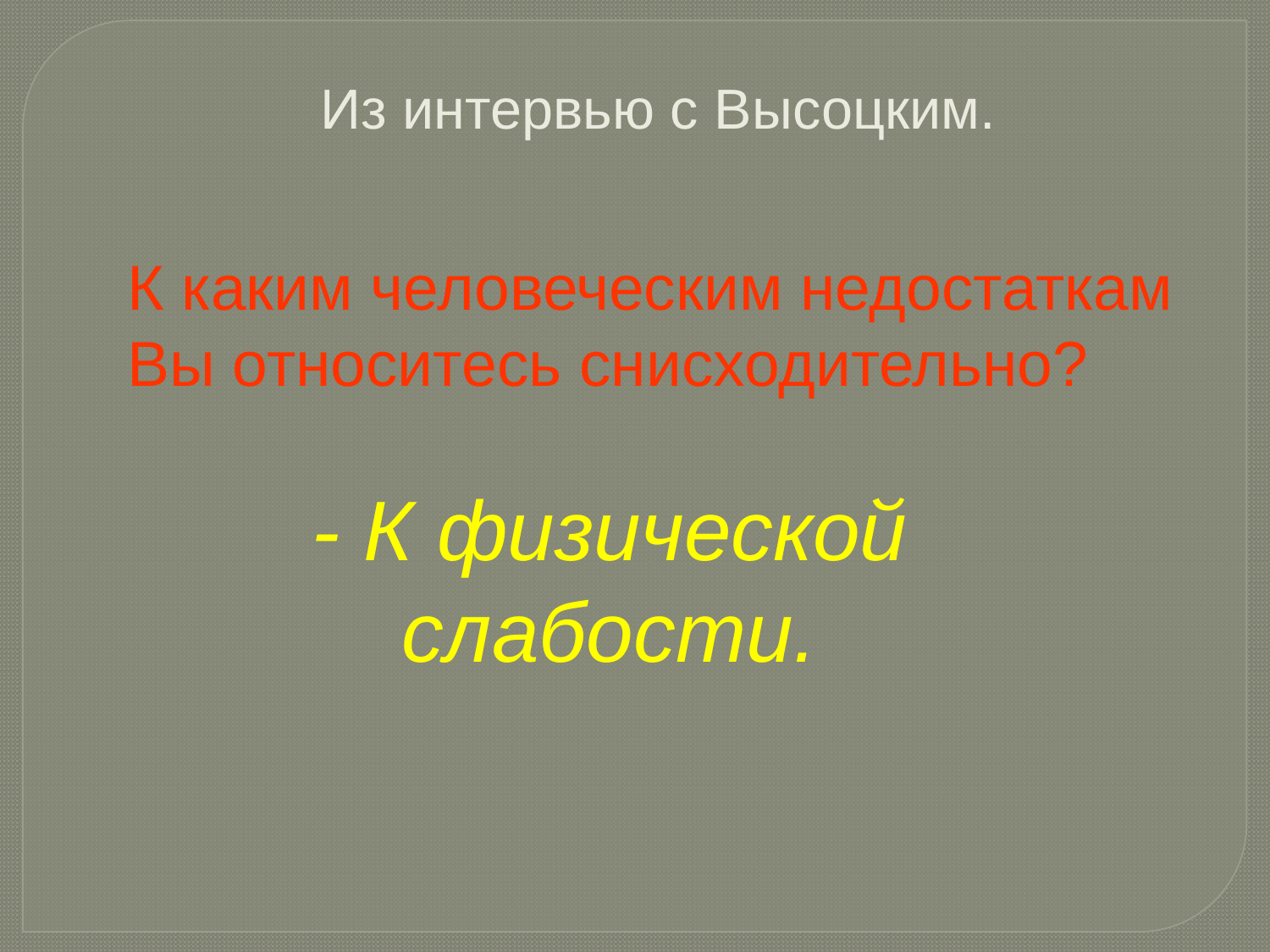

Из интервью с Высоцким.
К каким человеческим недостаткам Вы относитесь снисходительно?
- К физической слабости.